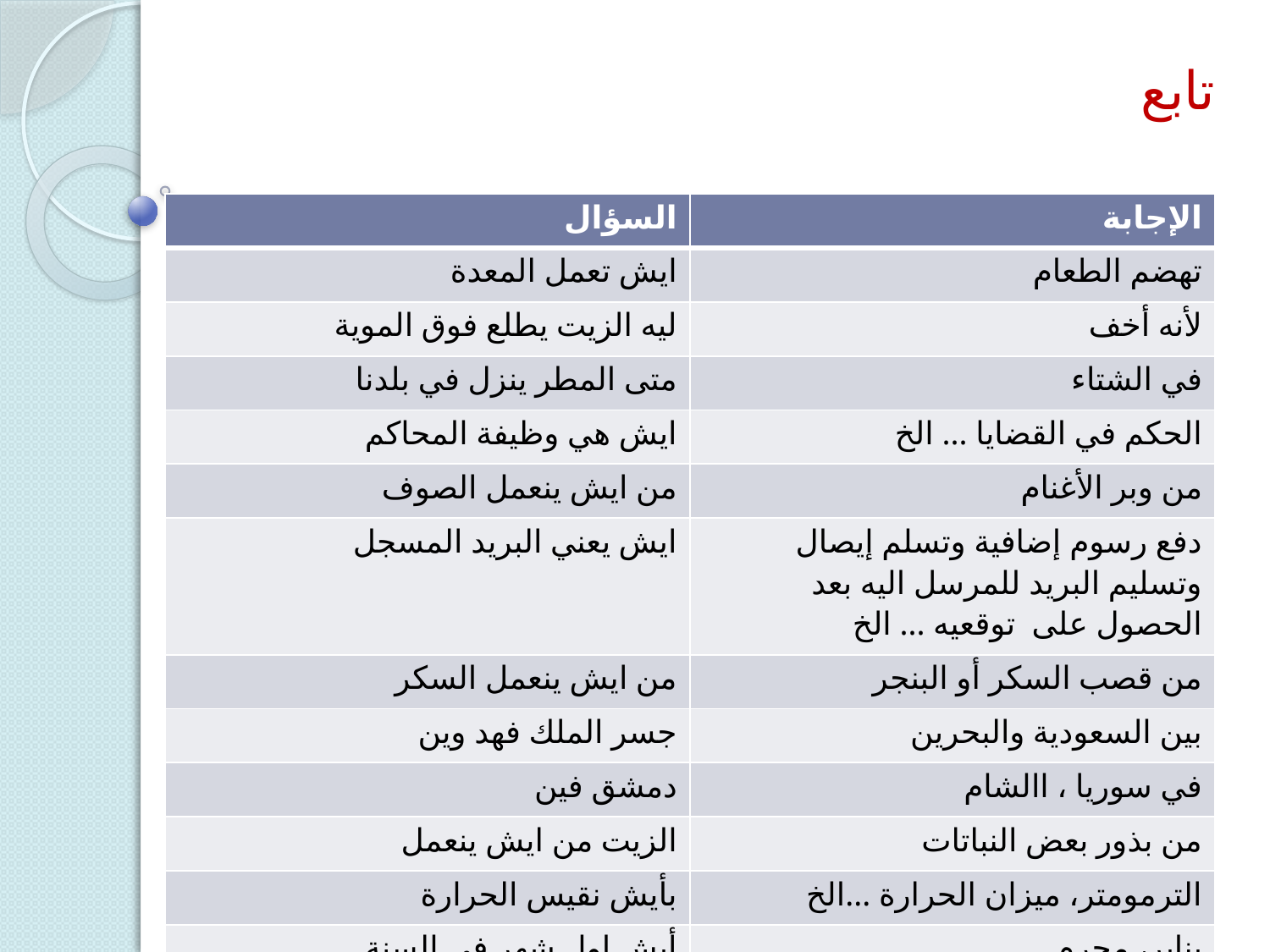

# تابع

| السؤال | الإجابة |
| --- | --- |
| ايش تعمل المعدة | تهضم الطعام |
| ليه الزيت يطلع فوق الموية | لأنه أخف |
| متى المطر ينزل في بلدنا | في الشتاء |
| ايش هي وظيفة المحاكم | الحكم في القضايا ... الخ |
| من ايش ينعمل الصوف | من وبر الأغنام |
| ايش يعني البريد المسجل | دفع رسوم إضافية وتسلم إيصال وتسليم البريد للمرسل اليه بعد الحصول على توقعيه ... الخ |
| من ايش ينعمل السكر | من قصب السكر أو البنجر |
| جسر الملك فهد وين | بين السعودية والبحرين |
| دمشق فين | في سوريا ، االشام |
| الزيت من ايش ينعمل | من بذور بعض النباتات |
| بأيش نقيس الحرارة | الترمومتر، ميزان الحرارة ...الخ |
| أيش اول شهر في السنة | يناير، محرم |